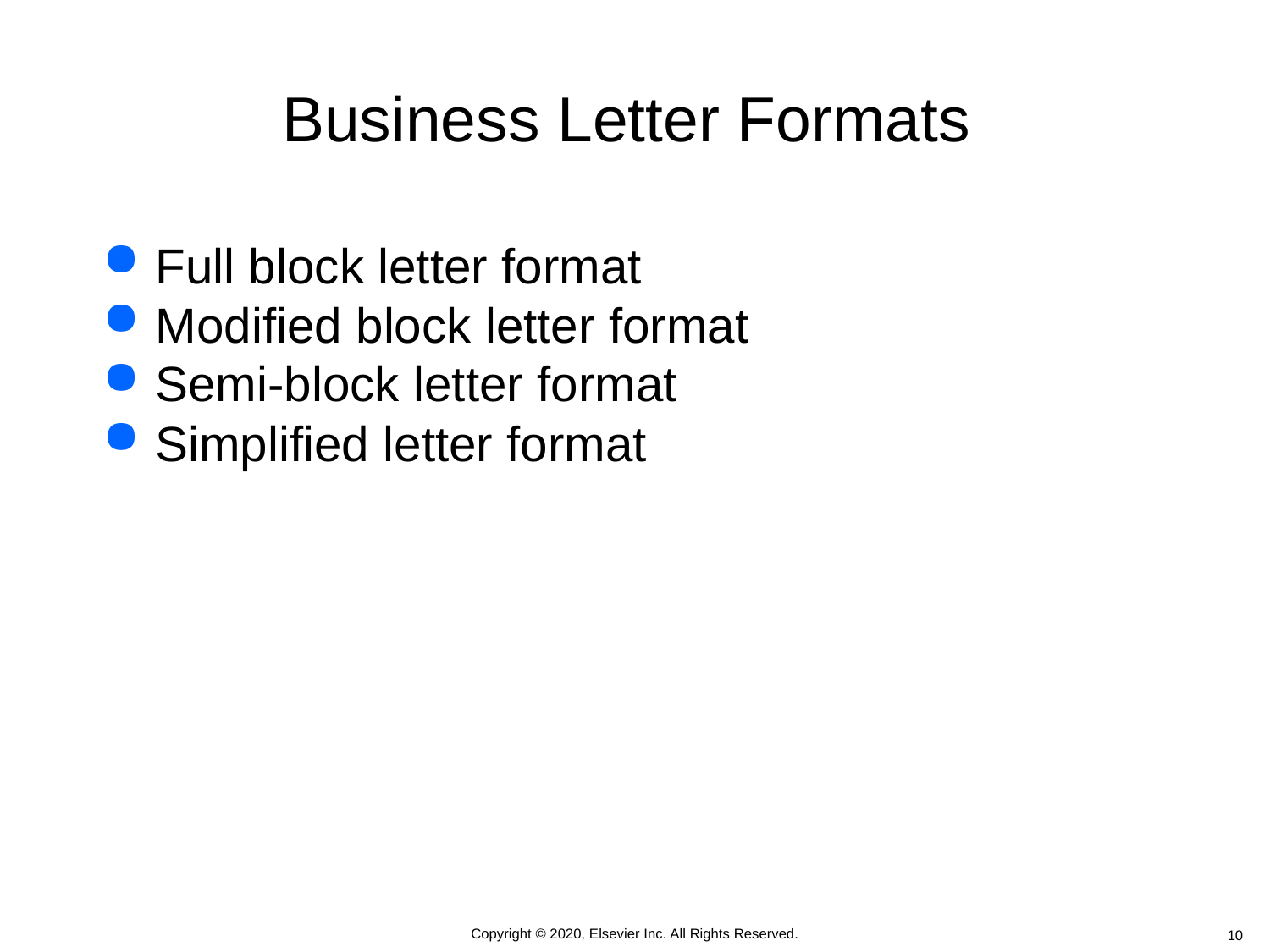

# Business Letter Formats
Full block letter format
Modified block letter format
Semi-block letter format
Simplified letter format
 10